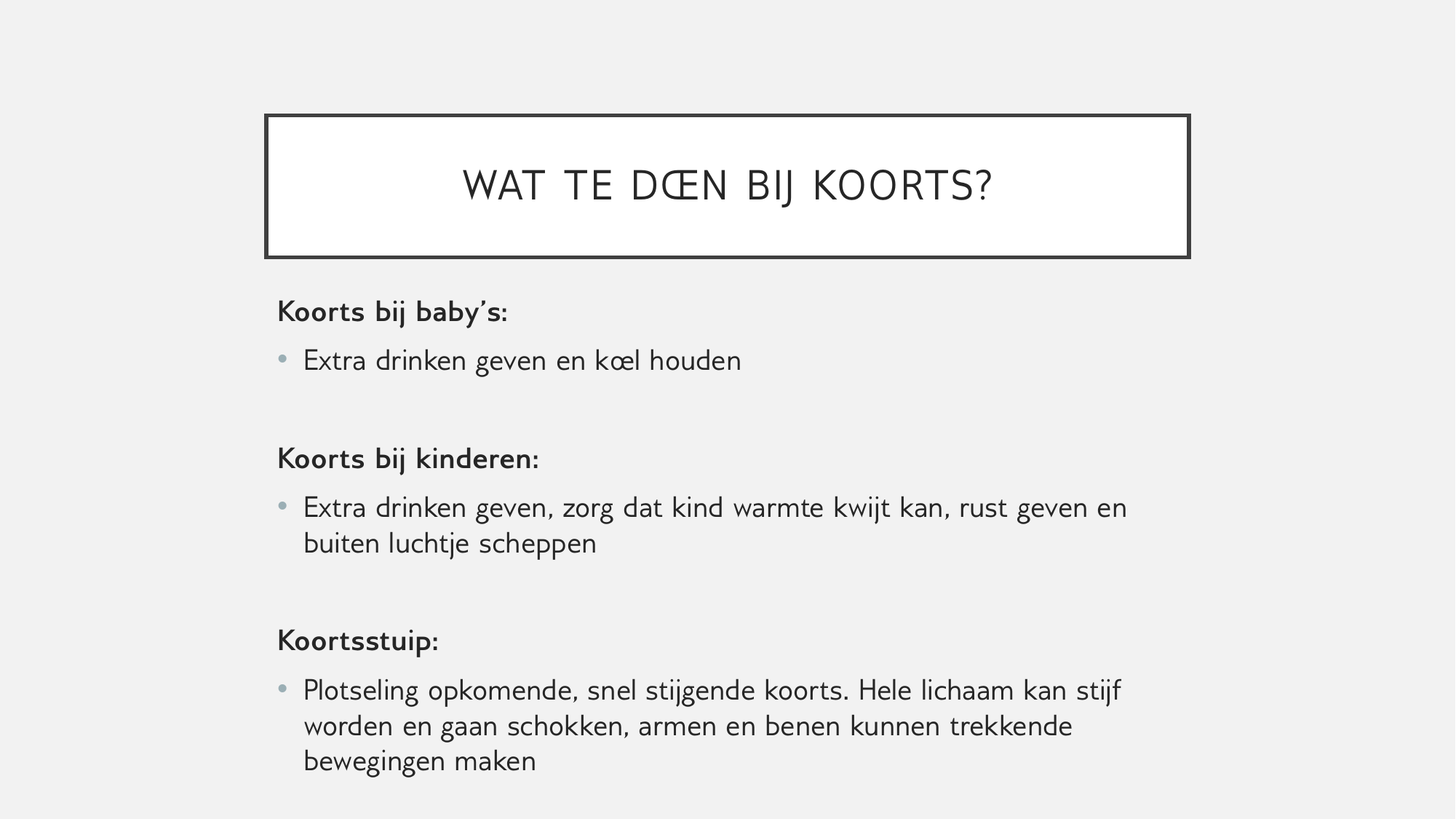

# Wat te doen bij koorts?
Koorts bij baby’s:
Extra drinken geven en koel houden

Koorts bij kinderen:
Extra drinken geven, zorg dat kind warmte kwijt kan, rust geven en buiten luchtje scheppen

Koortsstuip:
Plotseling opkomende, snel stijgende koorts. Hele lichaam kan stijf worden en gaan schokken, armen en benen kunnen trekkende bewegingen maken